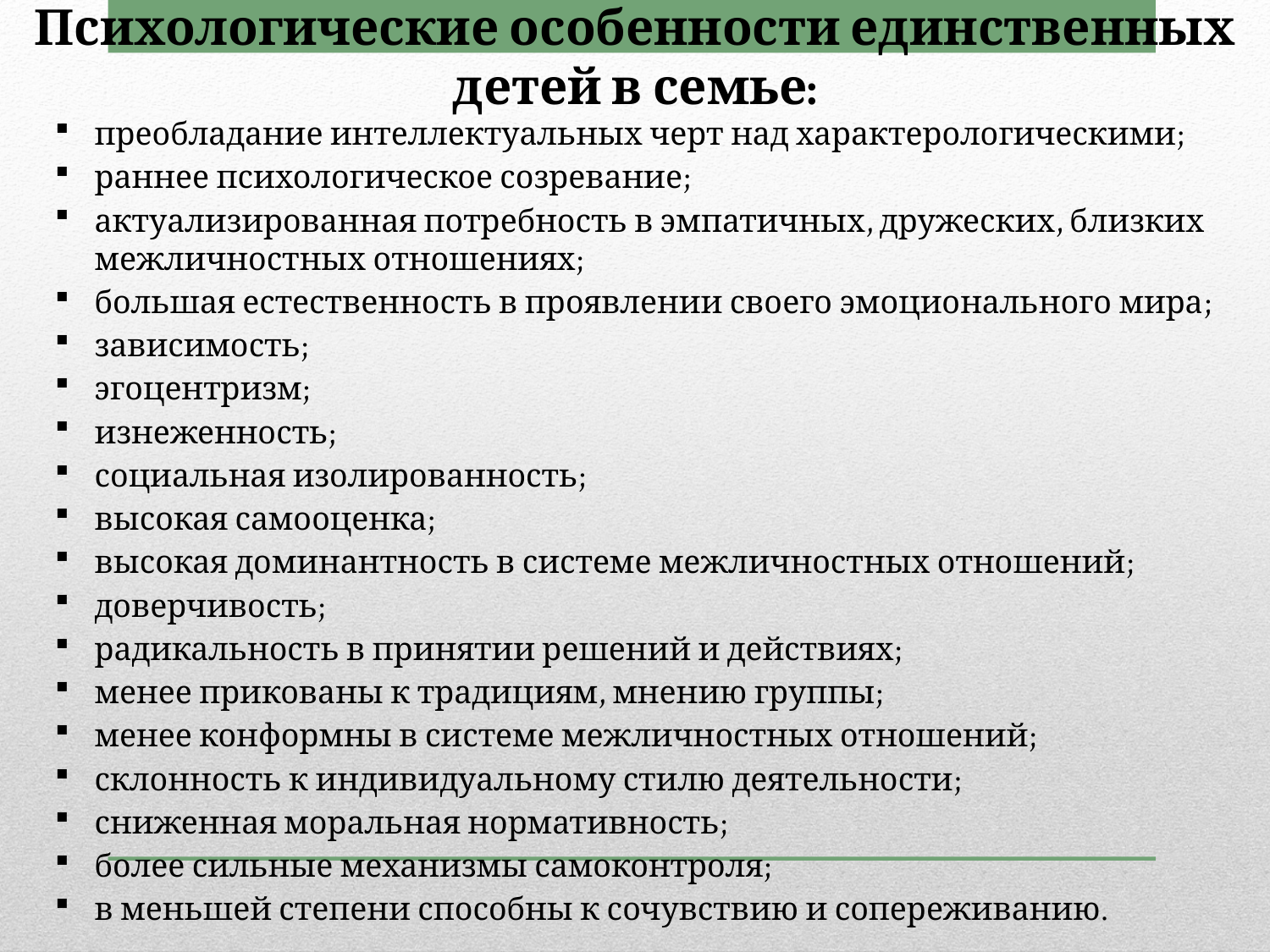

Психологические особенности единственных детей в семье:
преобладание интеллектуальных черт над характерологиче­скими;
раннее психологическое созревание;
актуализированная потребность в эмпатичных, дружеских, близких межличностных отношениях;
большая естественность в проявлении своего эмоциональ­ного мира;
зависимость;
эгоцентризм;
изнеженность;
социальная изолированность;
высокая самооценка;
высокая доминантность в системе межличностных отношений;
доверчивость;
радикаль­ность в принятии решений и действиях;
менее прикованы к традициям, мнению группы;
менее конформны в системе межличностных отношений;
склонность к индивидуальному стилю дея­тельности;
сниженная мораль­ная нормативность;
более сильные механизмы самоконтроля;
в меньшей степени способны к сочувствию и сопереживанию.